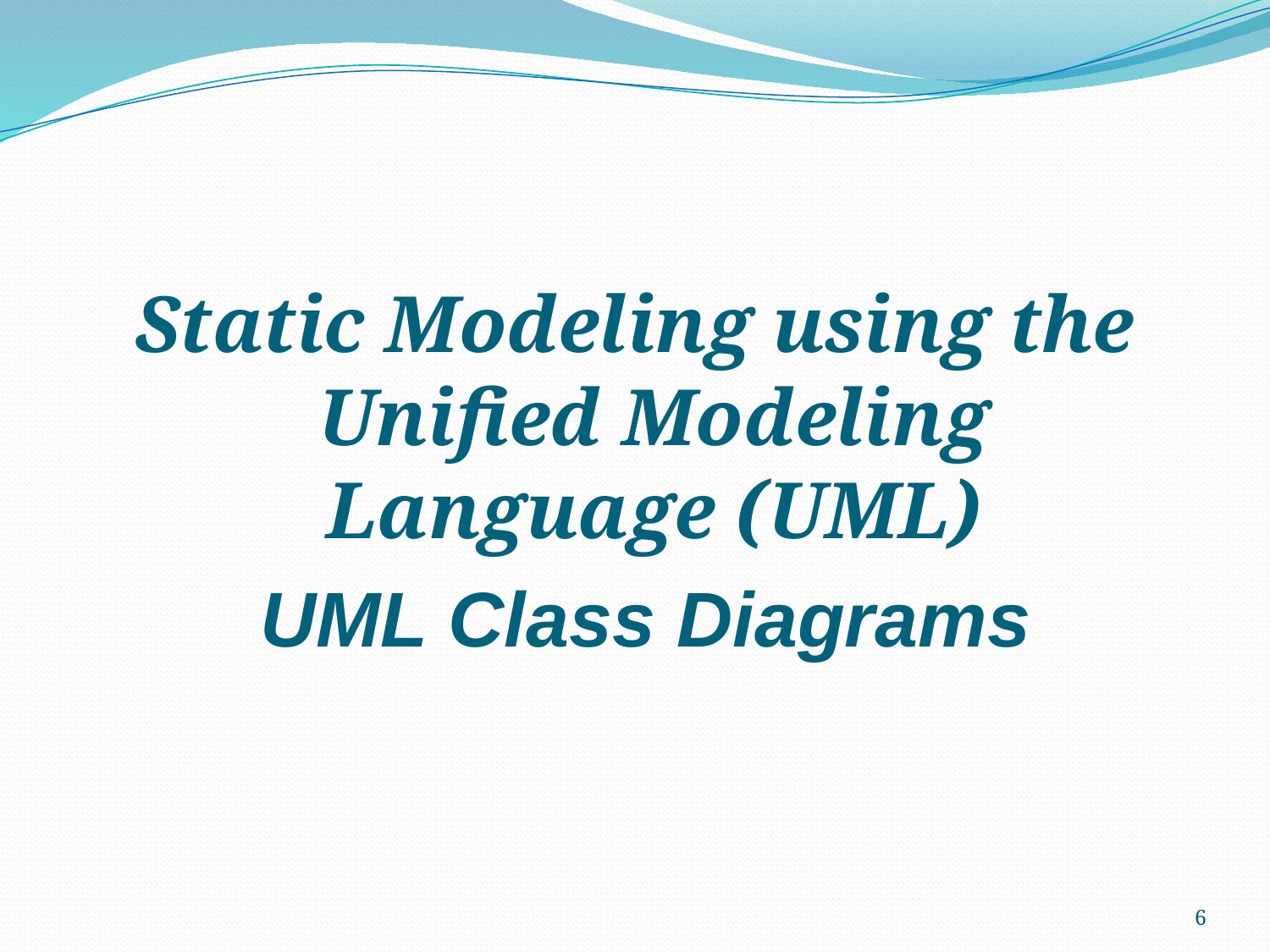

Static Modeling using the
Unified Modeling Language (UML)
 UML Class Diagrams

6